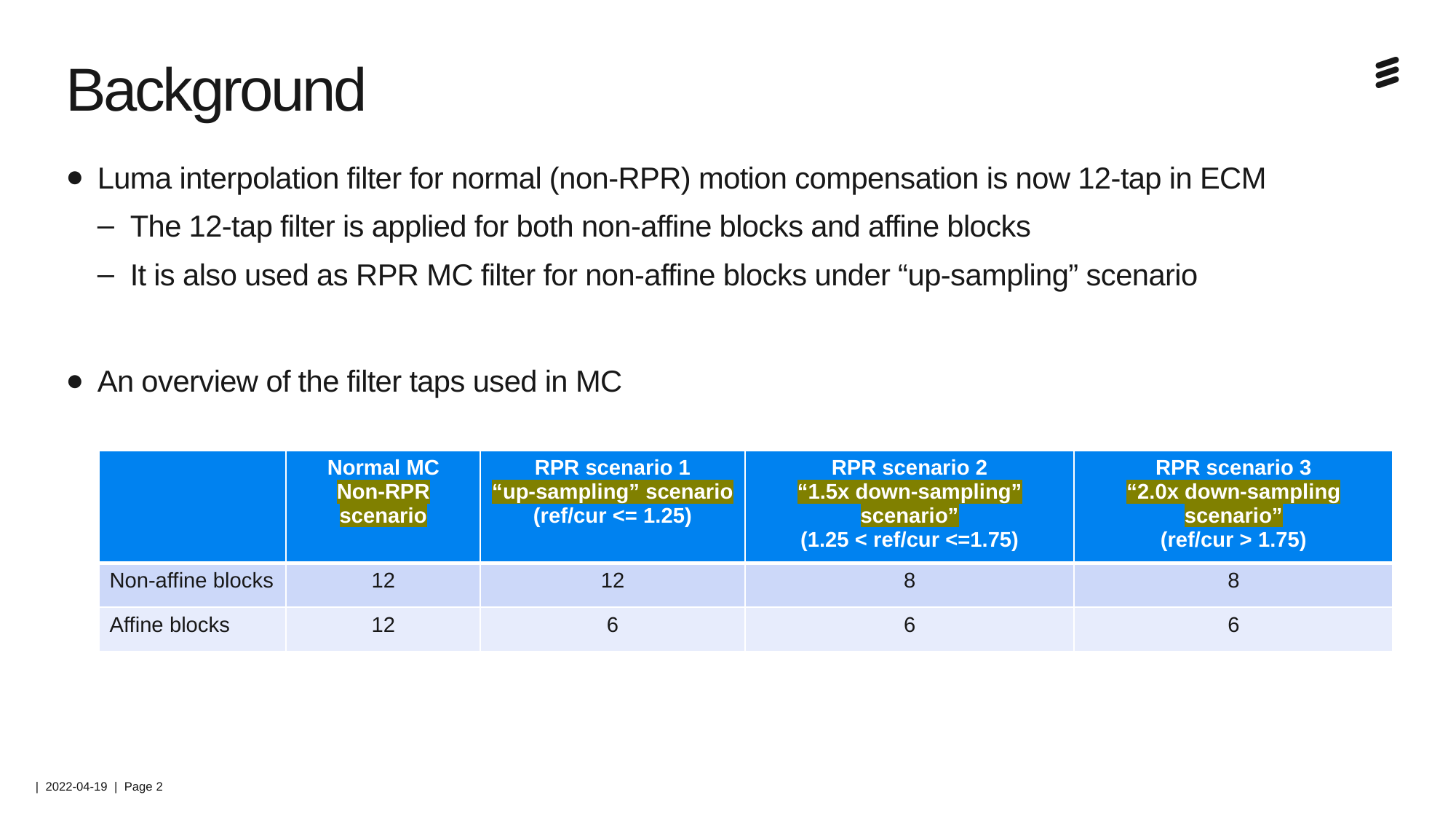

# Background
Luma interpolation filter for normal (non-RPR) motion compensation is now 12-tap in ECM
The 12-tap filter is applied for both non-affine blocks and affine blocks
It is also used as RPR MC filter for non-affine blocks under “up-sampling” scenario

An overview of the filter taps used in MC

|  | Normal MC Non-RPR scenario | RPR scenario 1 “up-sampling” scenario (ref/cur <= 1.25) | RPR scenario 2 “1.5x down-sampling” scenario” (1.25 < ref/cur <=1.75) | RPR scenario 3 “2.0x down-sampling scenario” (ref/cur > 1.75) |
| --- | --- | --- | --- | --- |
| Non-affine blocks | 12 | 12 | 8 | 8 |
| Affine blocks | 12 | 6 | 6 | 6 |